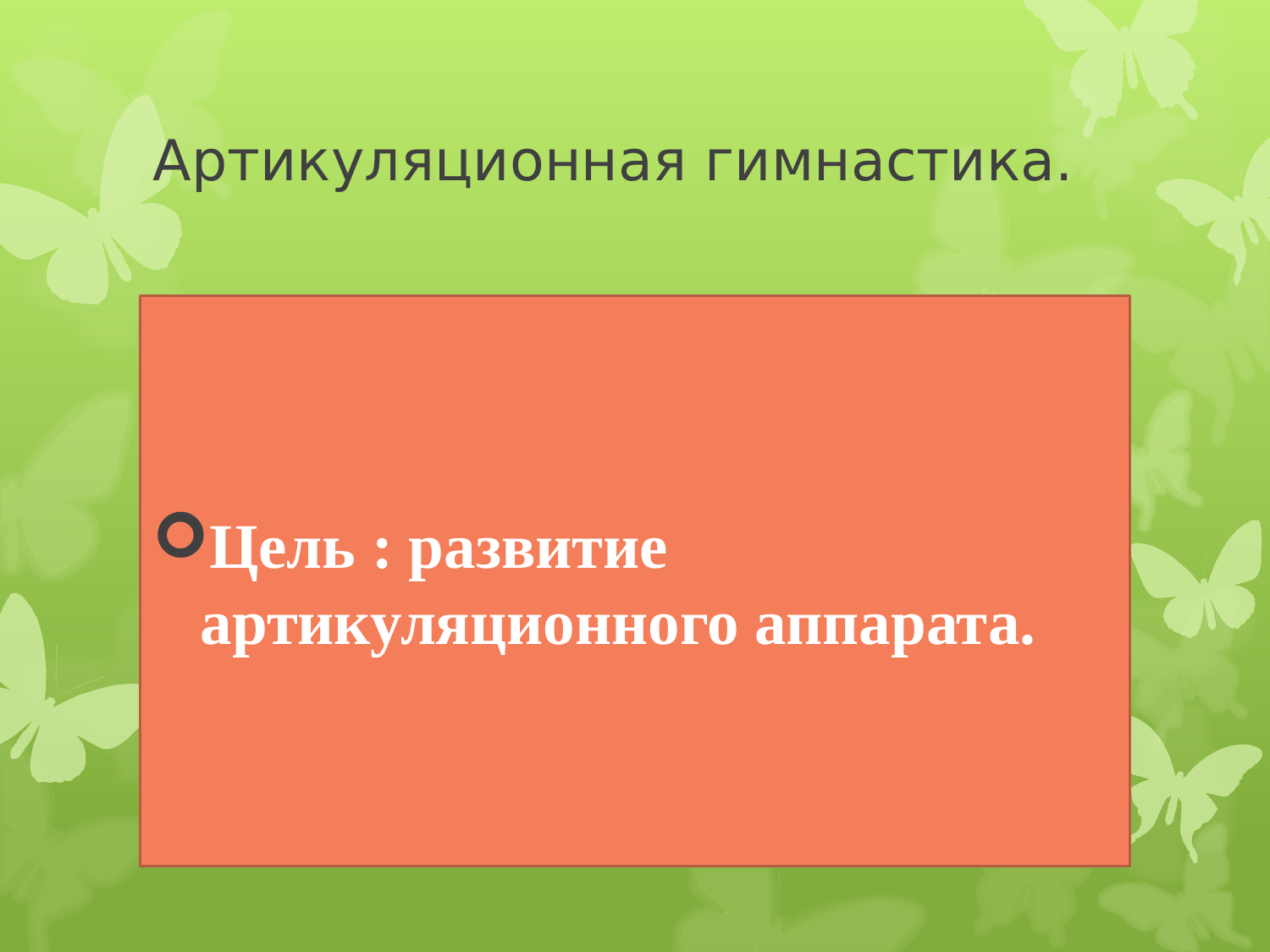

# Артикуляционная гимнастика.
Цель : развитие артикуляционного аппарата.